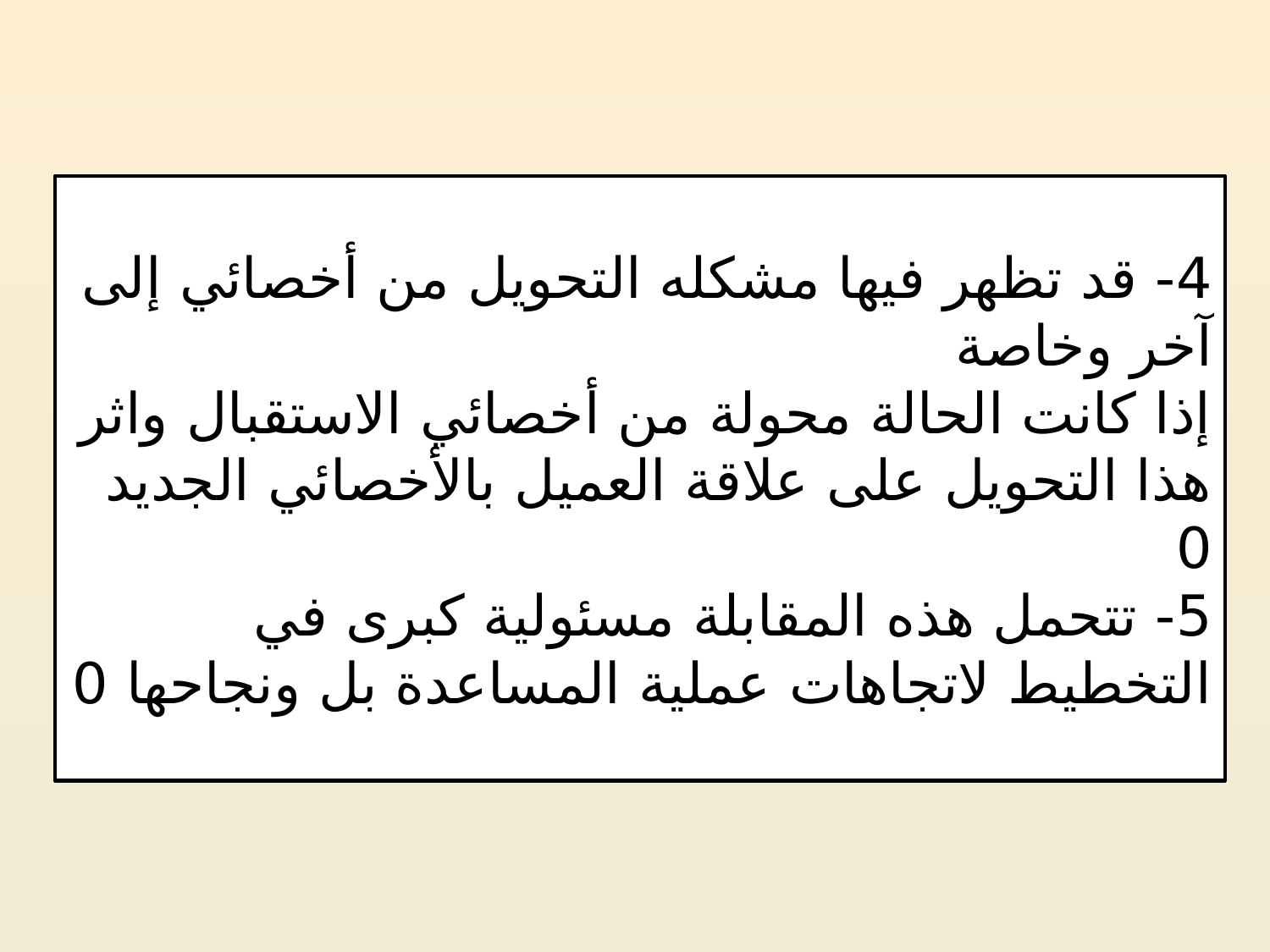

4- قد تظهر فيها مشكله التحويل من أخصائي إلى آخر وخاصة
إذا كانت الحالة محولة من أخصائي الاستقبال واثر هذا التحويل على علاقة العميل بالأخصائي الجديد 0
5- تتحمل هذه المقابلة مسئولية كبرى في التخطيط لاتجاهات عملية المساعدة بل ونجاحها 0